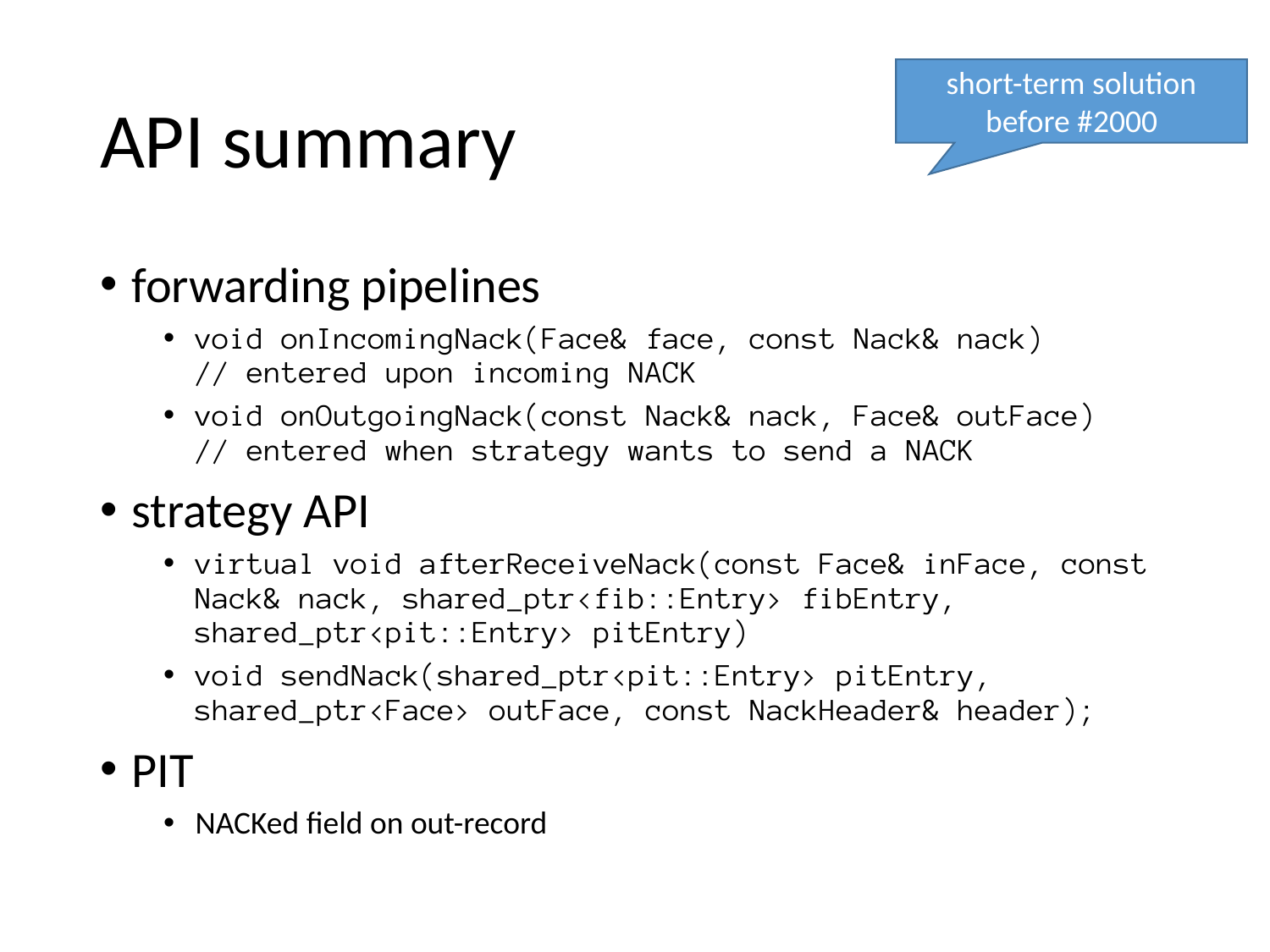

# API summary
short-term solution before #2000
forwarding pipelines
void onIncomingNack(Face& face, const Nack& nack)
// entered upon incoming NACK
void onOutgoingNack(const Nack& nack, Face& outFace)
// entered when strategy wants to send a NACK
strategy API
virtual void afterReceiveNack(const Face& inFace, const Nack& nack, shared_ptr<fib::Entry> fibEntry, shared_ptr<pit::Entry> pitEntry)
void sendNack(shared_ptr<pit::Entry> pitEntry, shared_ptr<Face> outFace, const NackHeader& header);
PIT
NACKed field on out-record